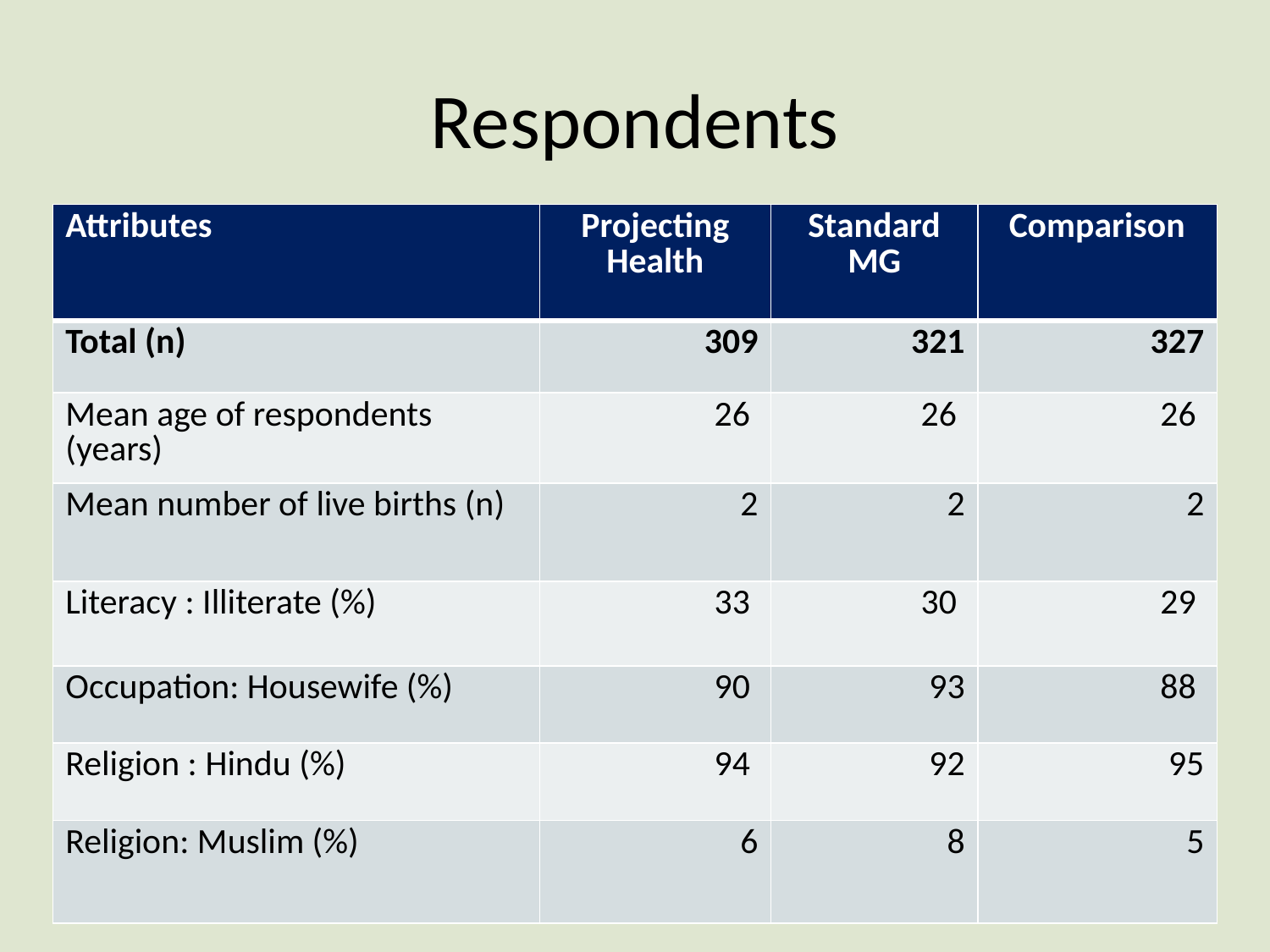

# Respondents
| Attributes | Projecting Health | Standard MG | Comparison |
| --- | --- | --- | --- |
| Total (n) | 309 | 321 | 327 |
| Mean age of respondents (years) | 26 | 26 | 26 |
| Mean number of live births (n) | 2 | 2 | 2 |
| Literacy : Illiterate (%) | 33 | 30 | 29 |
| Occupation: Housewife (%) | 90 | 93 | 88 |
| Religion : Hindu (%) | 94 | 92 | 95 |
| Religion: Muslim (%) | 6 | 8 | 5 |

3/4/2015
University of Washington, Winter 2015
49